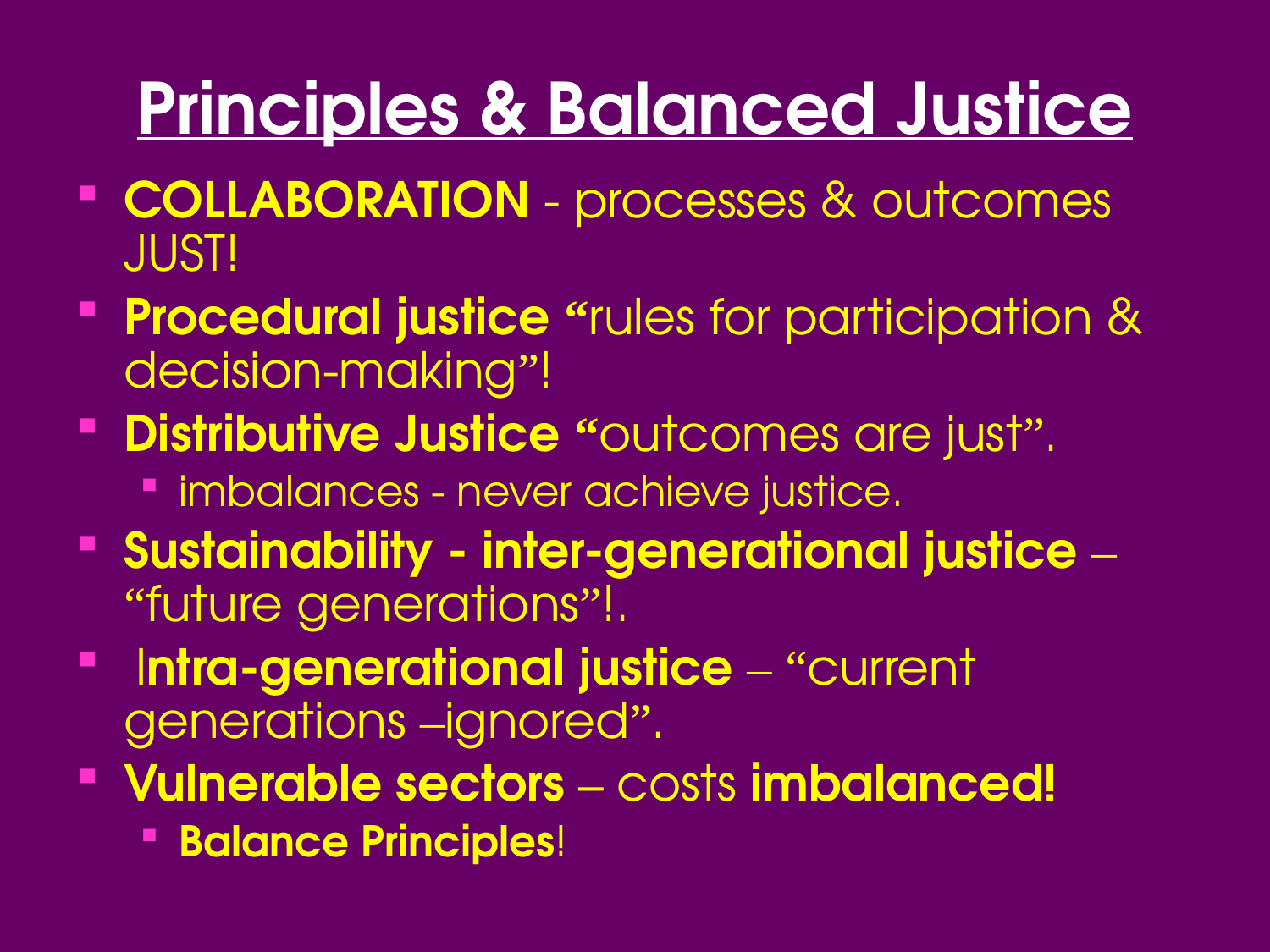

# Principles & Balanced Justice
COLLABORATION - processes & outcomes JUST!
Procedural justice “rules for participation & decision-making”!
Distributive Justice “outcomes are just”.
imbalances - never achieve justice.
Sustainability - inter-generational justice – “future generations”!.
 Intra-generational justice – “current generations –ignored”.
Vulnerable sectors – costs imbalanced!
Balance Principles!